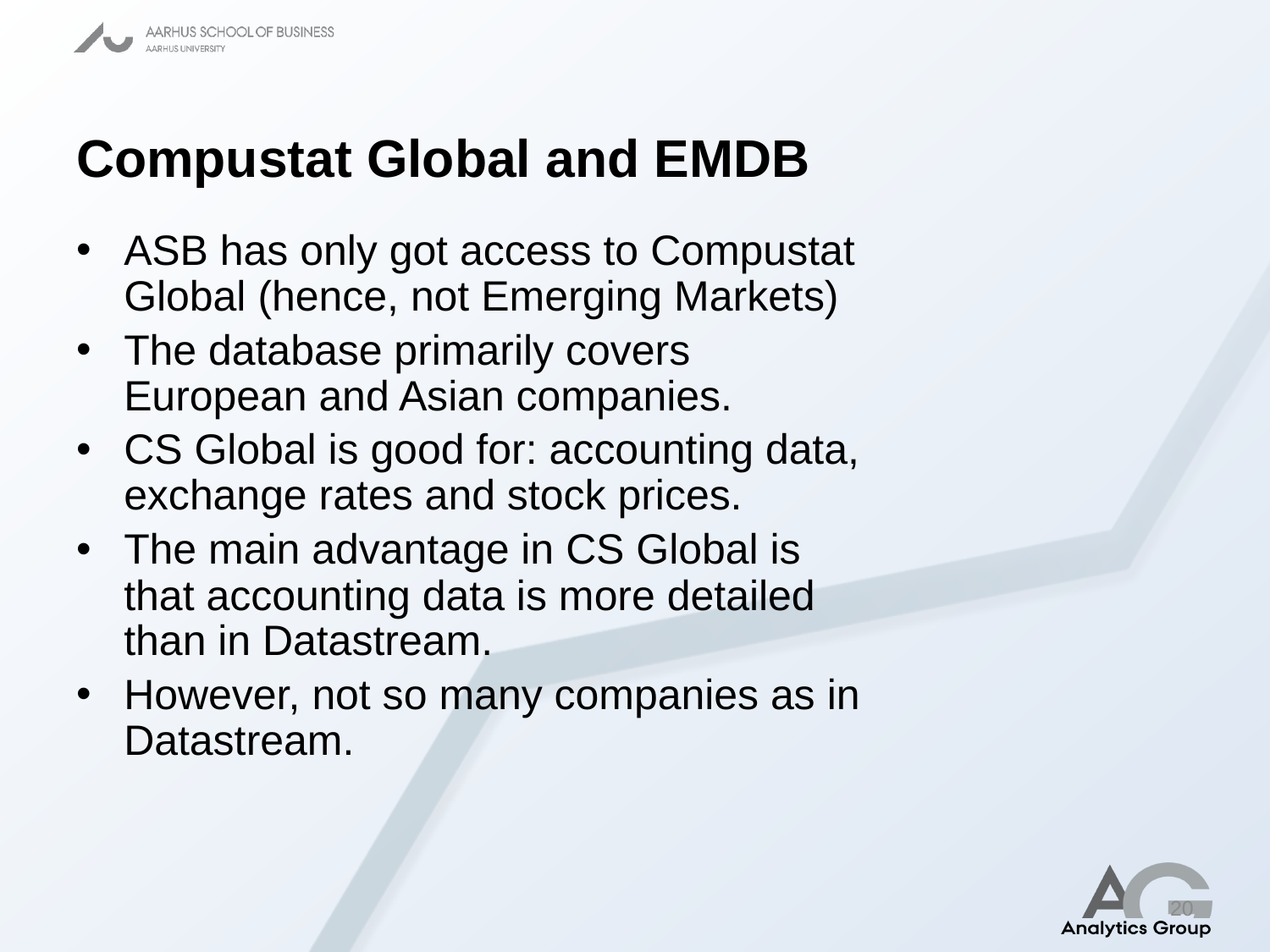

# Compustat Global and EMDB
ASB has only got access to Compustat Global (hence, not Emerging Markets)
The database primarily covers European and Asian companies.
CS Global is good for: accounting data, exchange rates and stock prices.
The main advantage in CS Global is that accounting data is more detailed than in Datastream.
However, not so many companies as in Datastream.
20